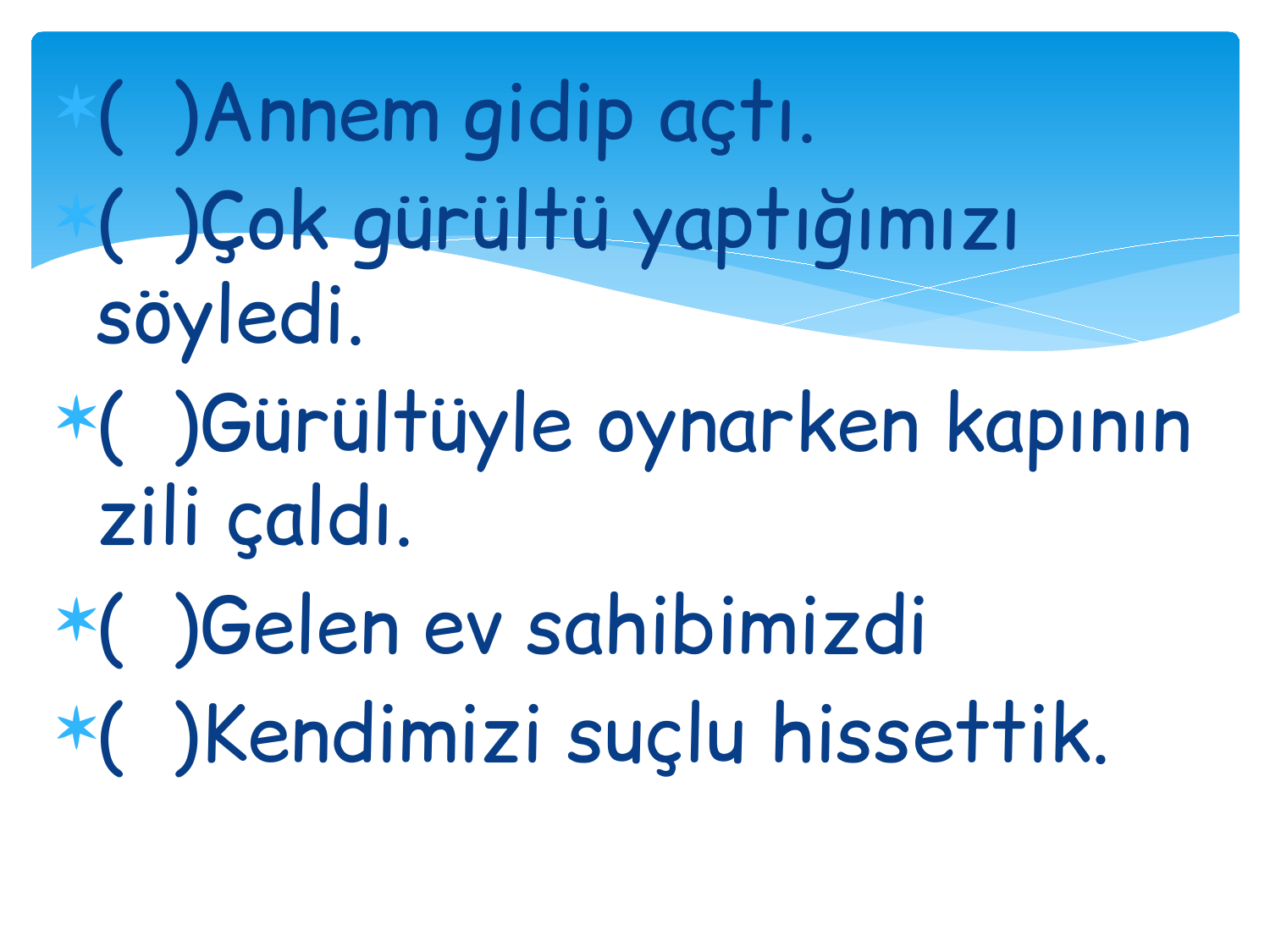

(  )Annem gidip açtı.
(  )Çok gürültü yaptığımızı söyledi.
(  )Gürültüyle oynarken kapının zili çaldı.
(  )Gelen ev sahibimizdi
(  )Kendimizi suçlu hissettik.